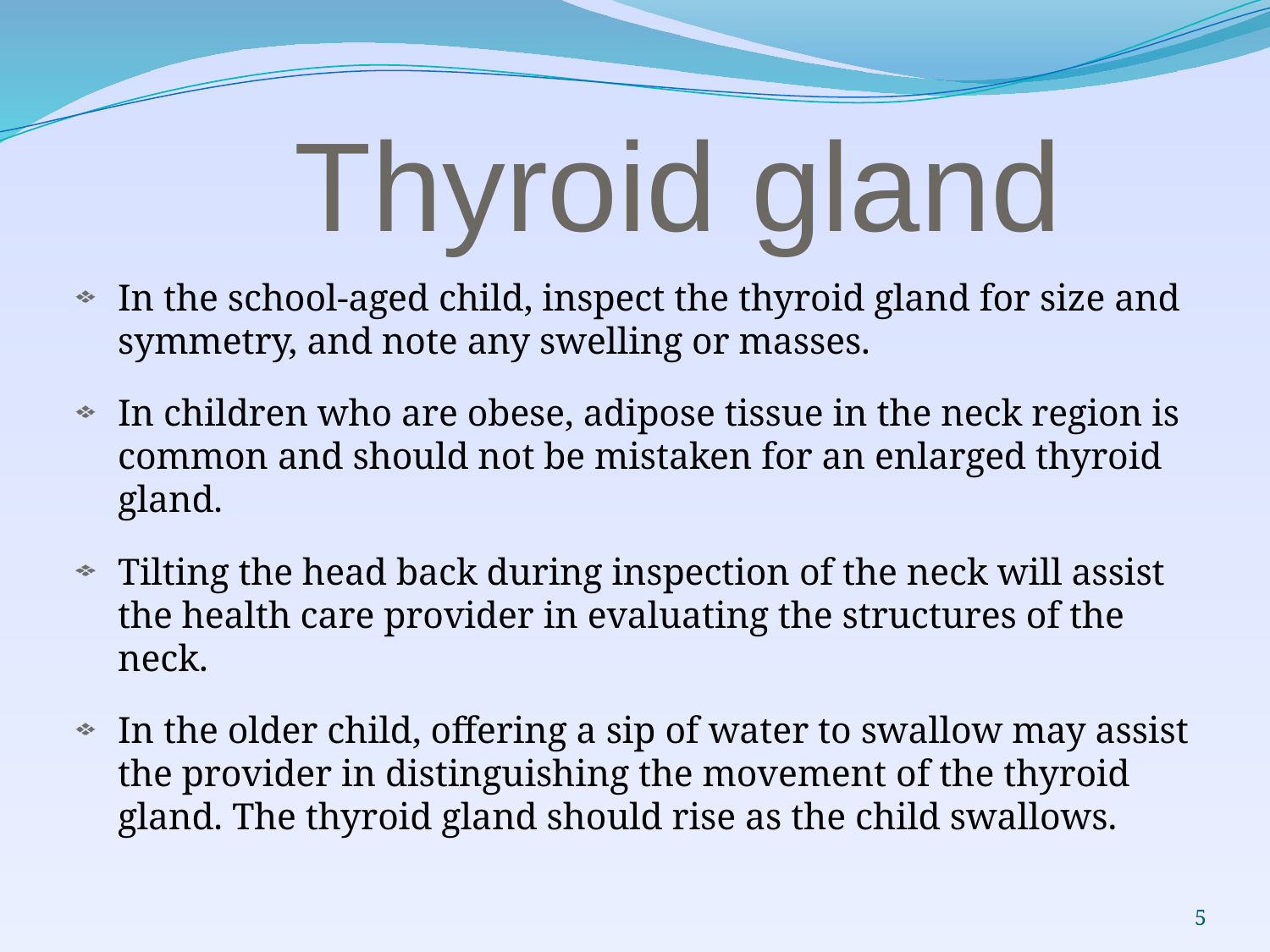

# Thyroid gland
In the school-aged child, inspect the thyroid gland for size and symmetry, and note any swelling or masses.
In children who are obese, adipose tissue in the neck region is common and should not be mistaken for an enlarged thyroid gland.
Tilting the head back during inspection of the neck will assist the health care provider in evaluating the structures of the neck.
In the older child, offering a sip of water to swallow may assist the provider in distinguishing the movement of the thyroid gland. The thyroid gland should rise as the child swallows.

5